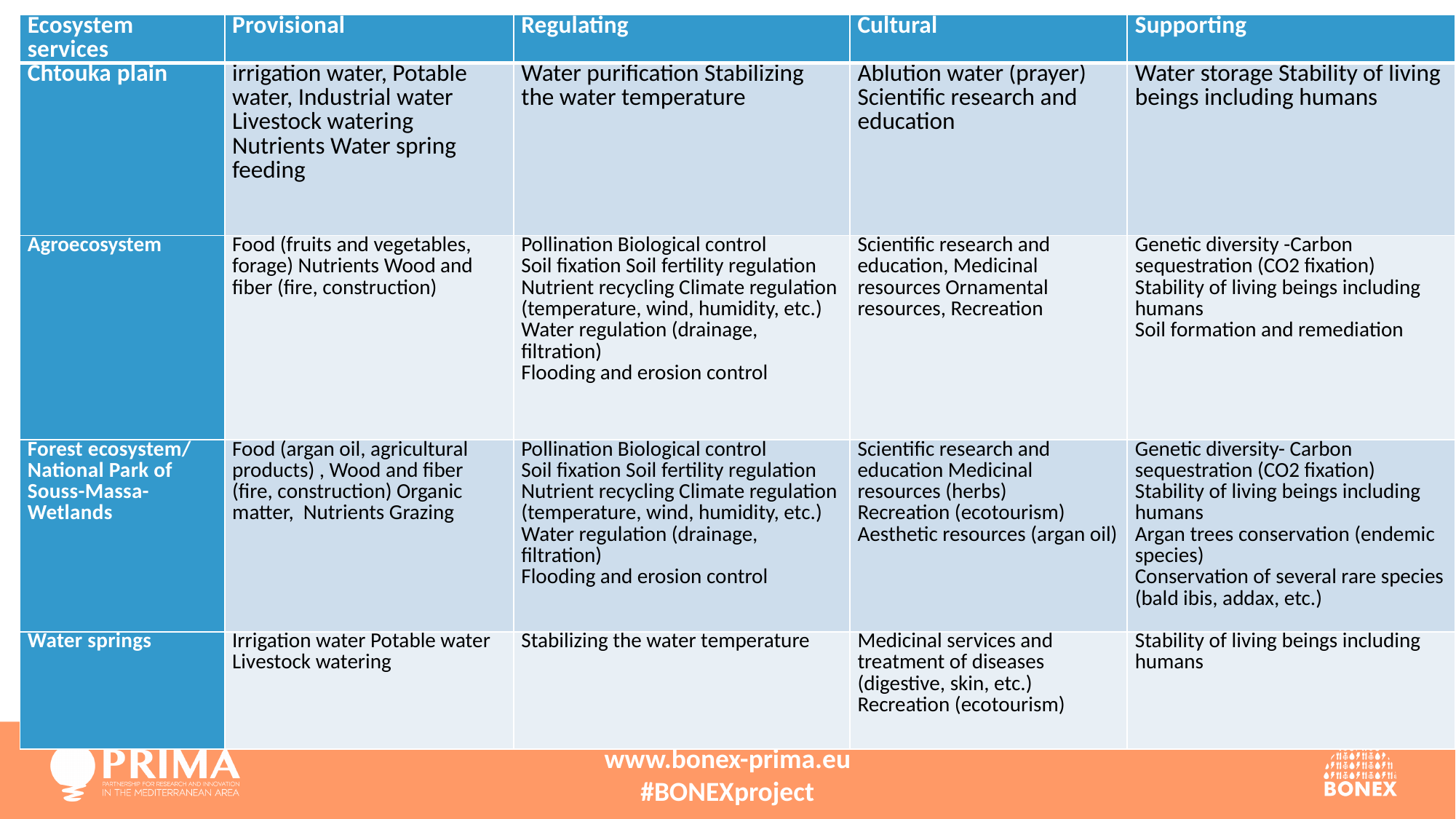

| Ecosystem services | Provisional | Regulating | Cultural | Supporting |
| --- | --- | --- | --- | --- |
| Chtouka plain | irrigation water, Potable water, Industrial water Livestock watering Nutrients Water spring feeding | Water purification Stabilizing the water temperature | Ablution water (prayer) Scientific research and education | Water storage Stability of living beings including humans |
| Agroecosystem | Food (fruits and vegetables, forage) Nutrients Wood and fiber (fire, construction) | Pollination Biological control Soil fixation Soil fertility regulation Nutrient recycling Climate regulation (temperature, wind, humidity, etc.) Water regulation (drainage, filtration) Flooding and erosion control | Scientific research and education, Medicinal resources Ornamental resources, Recreation | Genetic diversity -Carbon sequestration (CO2 fixation) Stability of living beings including humans Soil formation and remediation |
| Forest ecosystem/ National Park of Souss-Massa-Wetlands | Food (argan oil, agricultural products) , Wood and fiber (fire, construction) Organic matter, Nutrients Grazing | Pollination Biological control Soil fixation Soil fertility regulation Nutrient recycling Climate regulation (temperature, wind, humidity, etc.) Water regulation (drainage, filtration) Flooding and erosion control | Scientific research and education Medicinal resources (herbs) Recreation (ecotourism) Aesthetic resources (argan oil) | Genetic diversity- Carbon sequestration (CO2 fixation) Stability of living beings including humans Argan trees conservation (endemic species) Conservation of several rare species (bald ibis, addax, etc.) |
| Water springs | Irrigation water Potable water Livestock watering | Stabilizing the water temperature | Medicinal services and treatment of diseases (digestive, skin, etc.) Recreation (ecotourism) | Stability of living beings including humans |